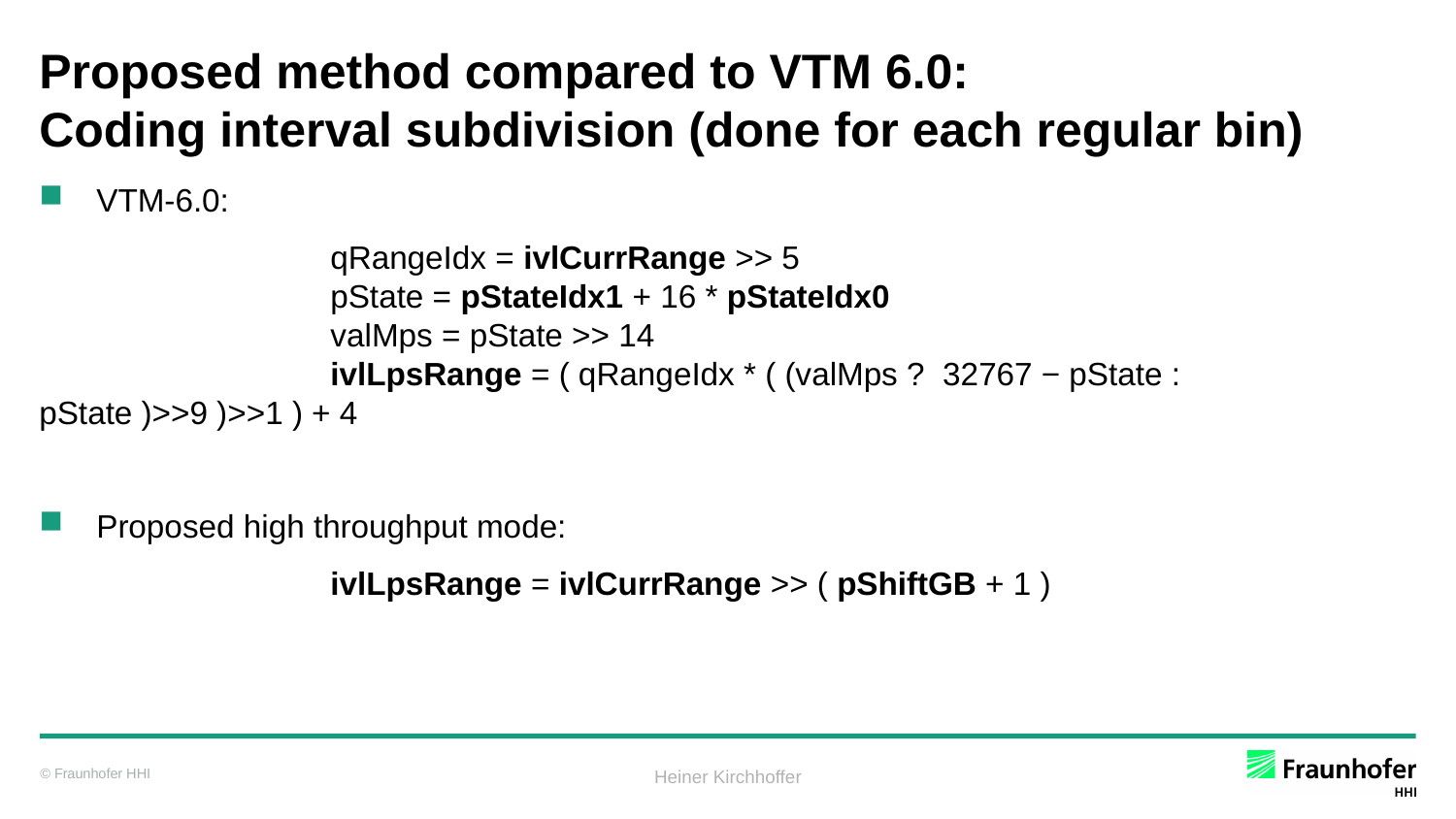

# Proposed method compared to VTM 6.0: Coding interval subdivision (done for each regular bin)
VTM-6.0:
		qRangeIdx = ivlCurrRange >> 5
		pState = pStateIdx1 + 16 * pStateIdx0
		valMps = pState >> 14
		ivlLpsRange = ( qRangeIdx * ( (valMps ?  32767 − pState : pState )>>9 )>>1 ) + 4

Proposed high throughput mode:
		ivlLpsRange = ivlCurrRange >> ( pShiftGB + 1 )

Heiner Kirchhoffer